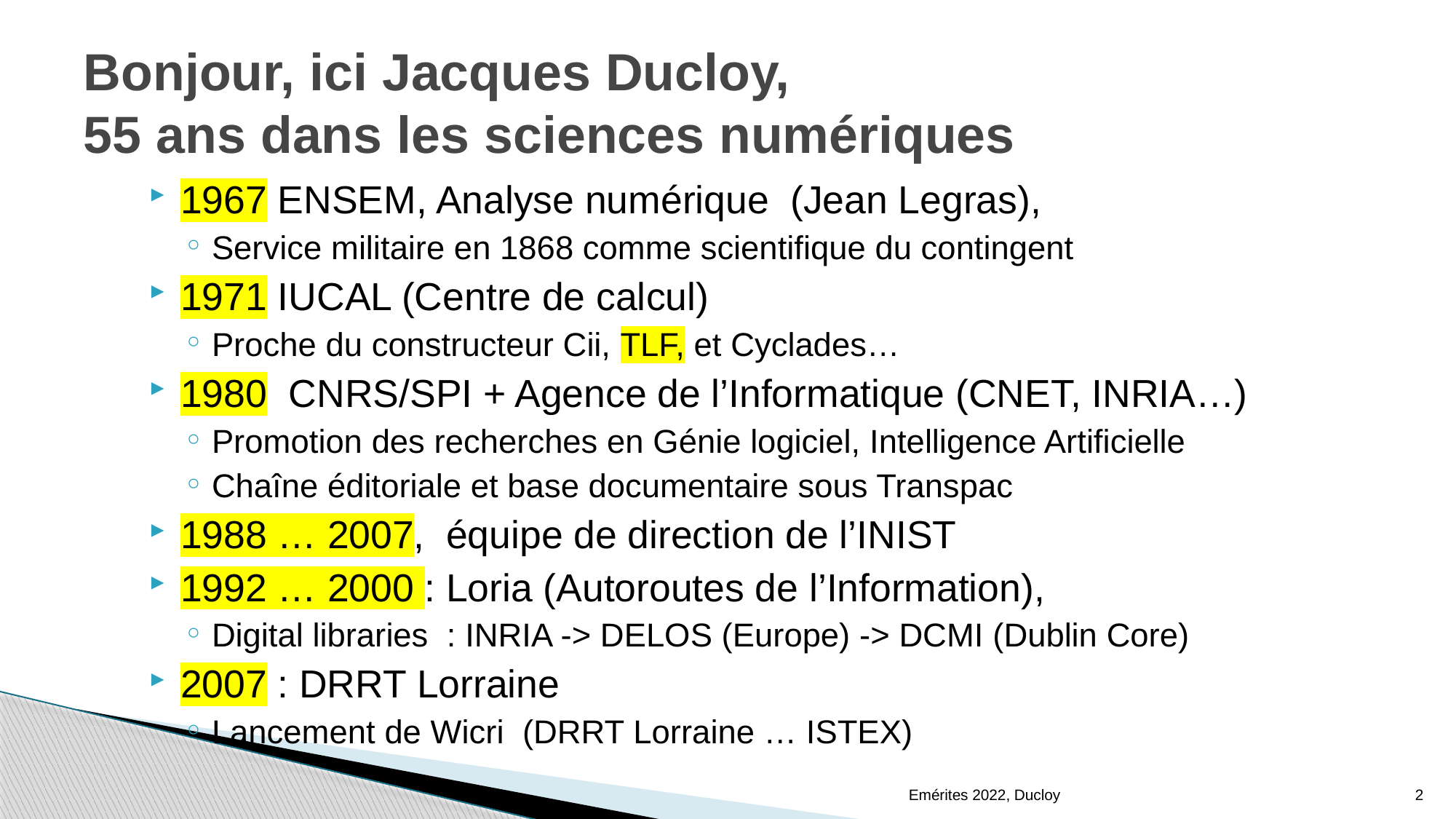

# Bonjour, ici Jacques Ducloy, 55 ans dans les sciences numériques
1967 ENSEM, Analyse numérique  (Jean Legras),
Service militaire en 1868 comme scientifique du contingent
1971 IUCAL (Centre de calcul)
Proche du constructeur Cii, TLF, et Cyclades…
1980  CNRS/SPI + Agence de l’Informatique (CNET, INRIA…)
Promotion des recherches en Génie logiciel, Intelligence Artificielle
Chaîne éditoriale et base documentaire sous Transpac
1988 … 2007,  équipe de direction de l’INIST
1992 … 2000 : Loria (Autoroutes de l’Information),
Digital libraries  : INRIA -> DELOS (Europe) -> DCMI (Dublin Core)
2007 : DRRT Lorraine
Lancement de Wicri  (DRRT Lorraine … ISTEX)
Emérites 2022, Ducloy
2